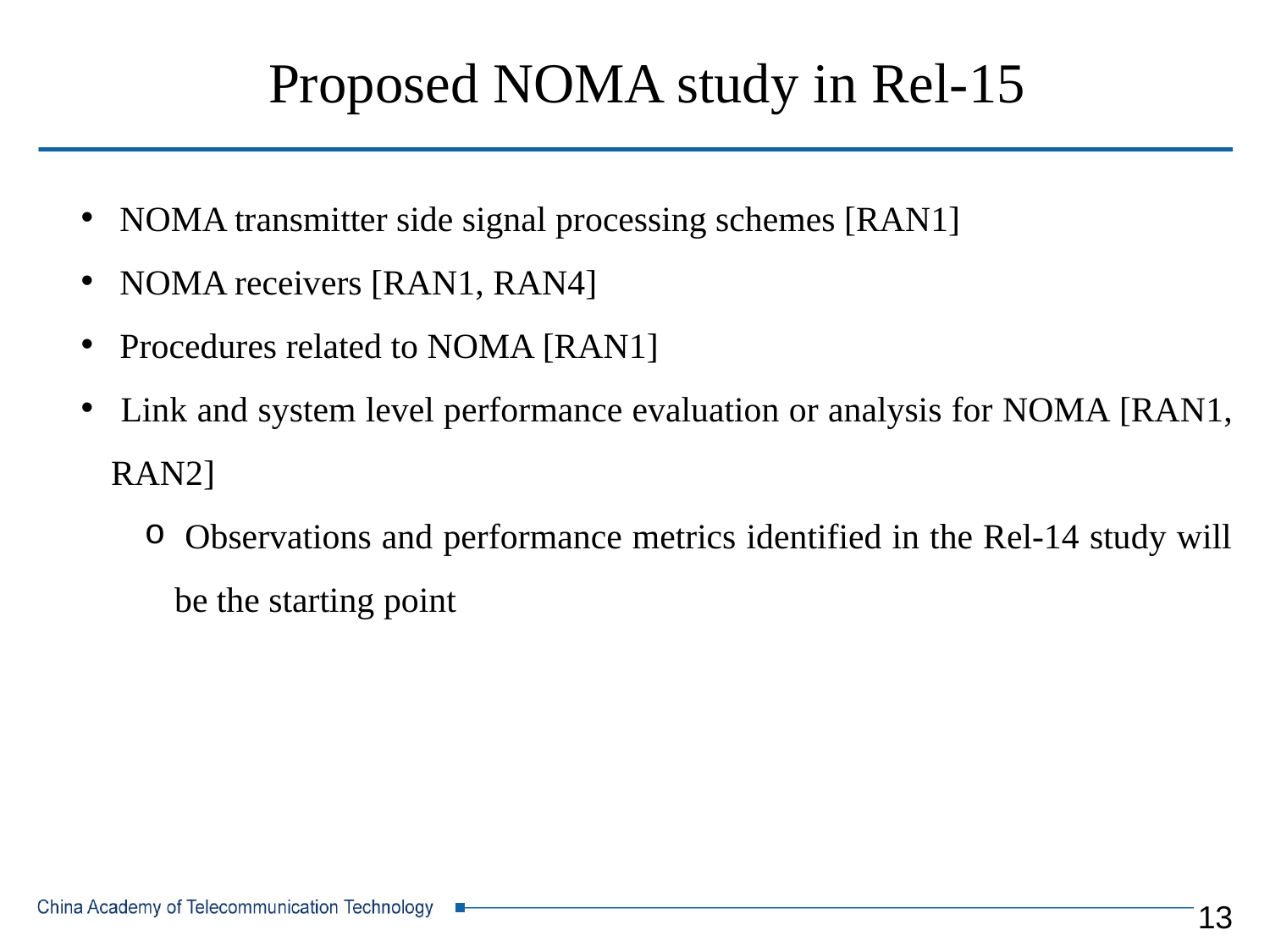

# Proposed NOMA study in Rel-15
 NOMA transmitter side signal processing schemes [RAN1]
 NOMA receivers [RAN1, RAN4]
 Procedures related to NOMA [RAN1]
 Link and system level performance evaluation or analysis for NOMA [RAN1, RAN2]
 Observations and performance metrics identified in the Rel-14 study will be the starting point

13